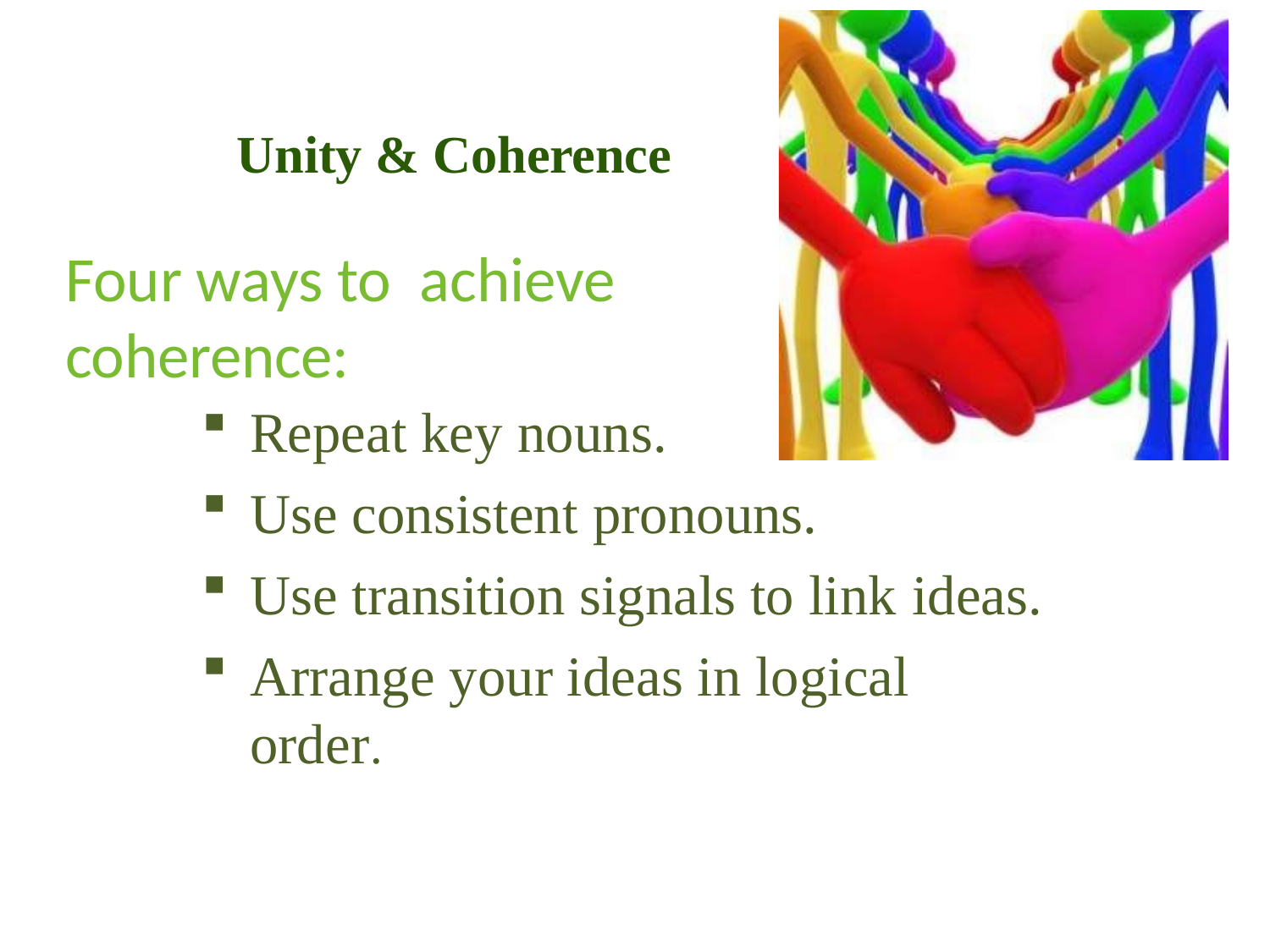

Unity & Coherence
# Four ways to  achieve coherence:
Repeat key nouns.
Use consistent pronouns.
Use transition signals to link ideas.
Arrange your ideas in logical order.